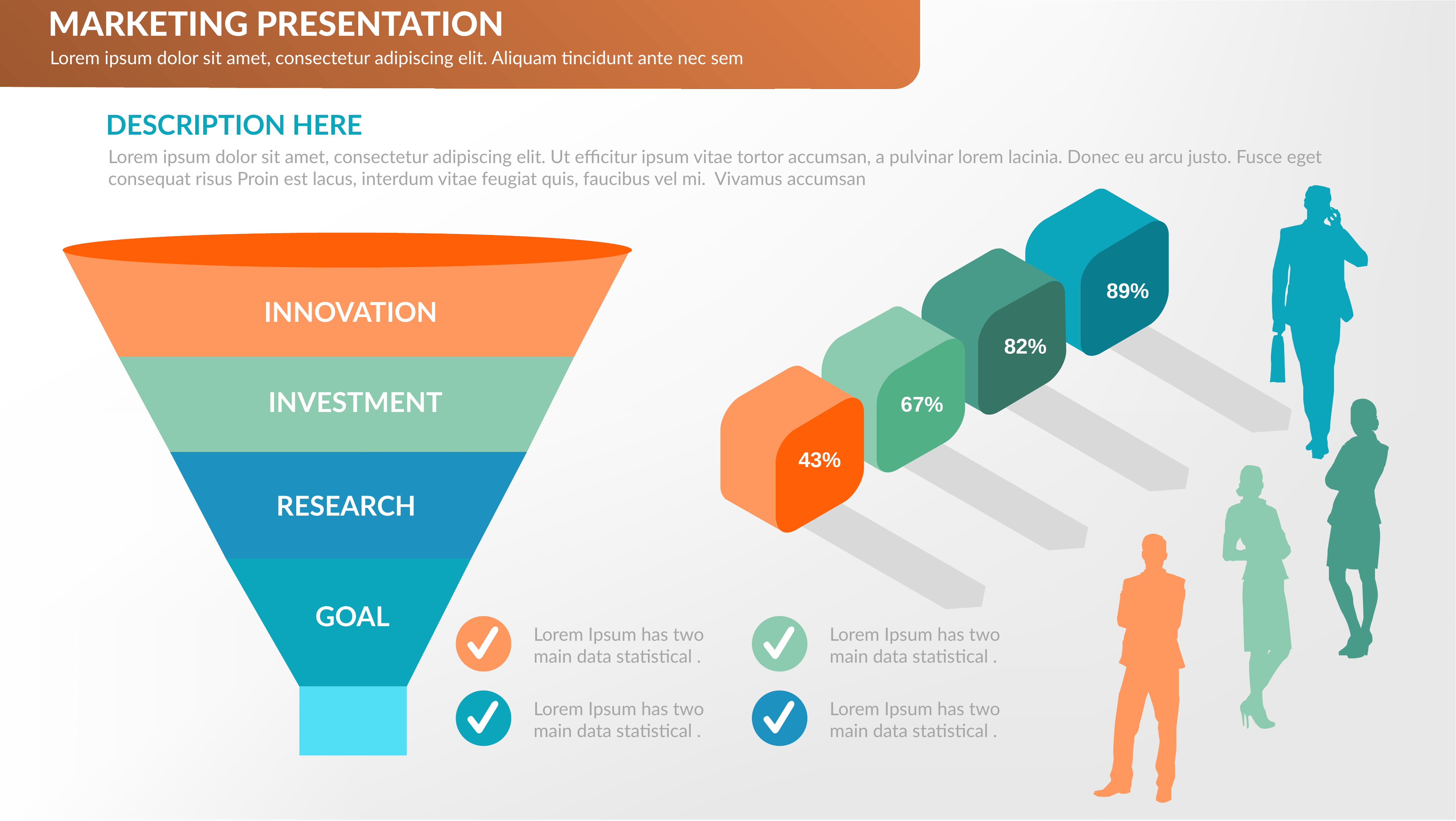

MARKETING PRESENTATION
Lorem ipsum dolor sit amet, consectetur adipiscing elit. Aliquam tincidunt ante nec sem
DESCRIPTION HERE
Lorem ipsum dolor sit amet, consectetur adipiscing elit. Ut efficitur ipsum vitae tortor accumsan, a pulvinar lorem lacinia. Donec eu arcu justo. Fusce eget consequat risus Proin est lacus, interdum vitae feugiat quis, faucibus vel mi.  Vivamus accumsan

89%

82%

67%

43%

INNOVATION
INVESTMENT
RESEARCH
GOAL

Lorem Ipsum has two main data statistical .

Lorem Ipsum has two main data statistical .

Lorem Ipsum has two main data statistical .

Lorem Ipsum has two main data statistical .